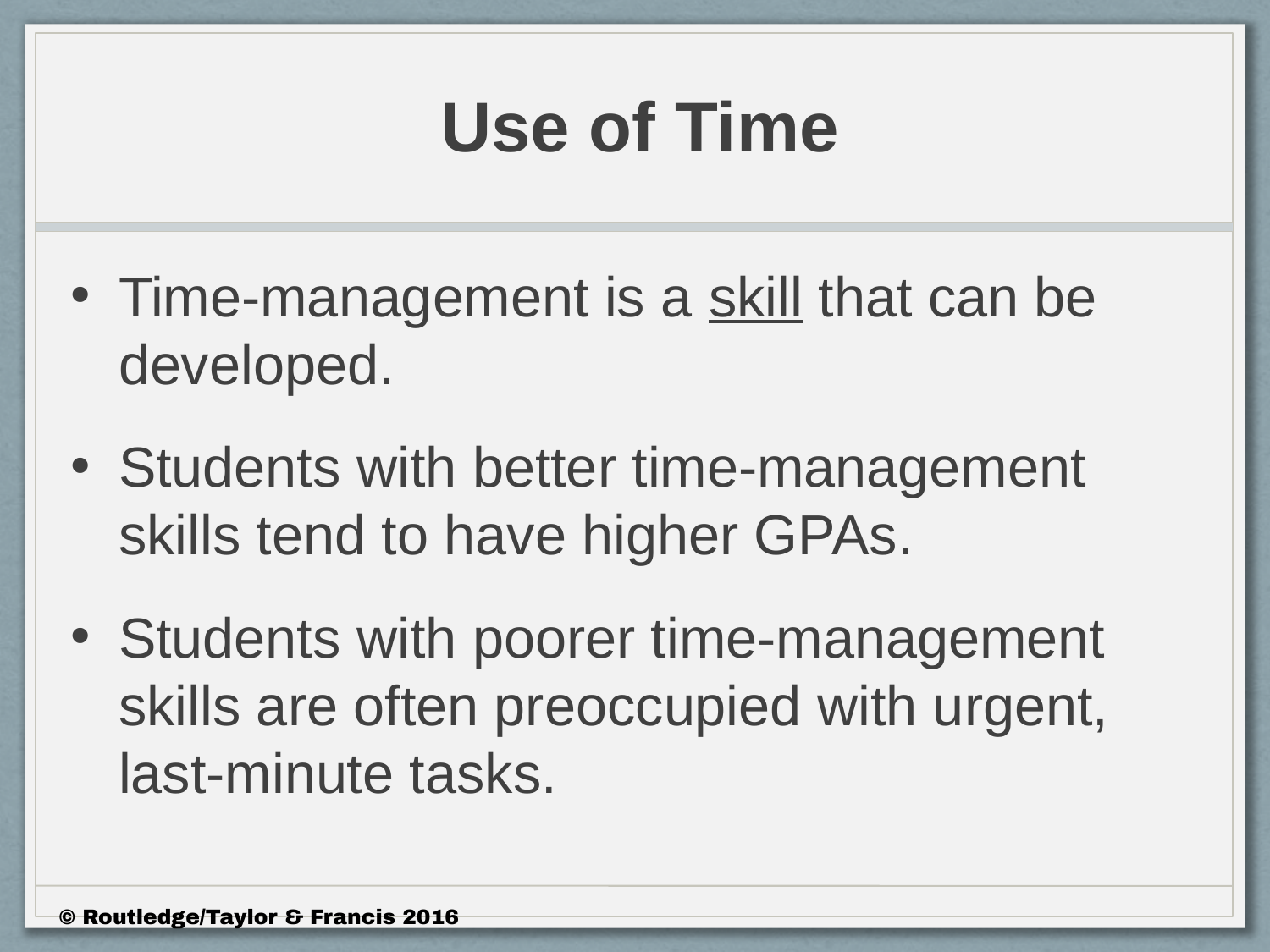

# Use of Time
Time-management is a skill that can be developed.
Students with better time-management skills tend to have higher GPAs.
Students with poorer time-management skills are often preoccupied with urgent, last-minute tasks.
© Routledge/Taylor & Francis 2016